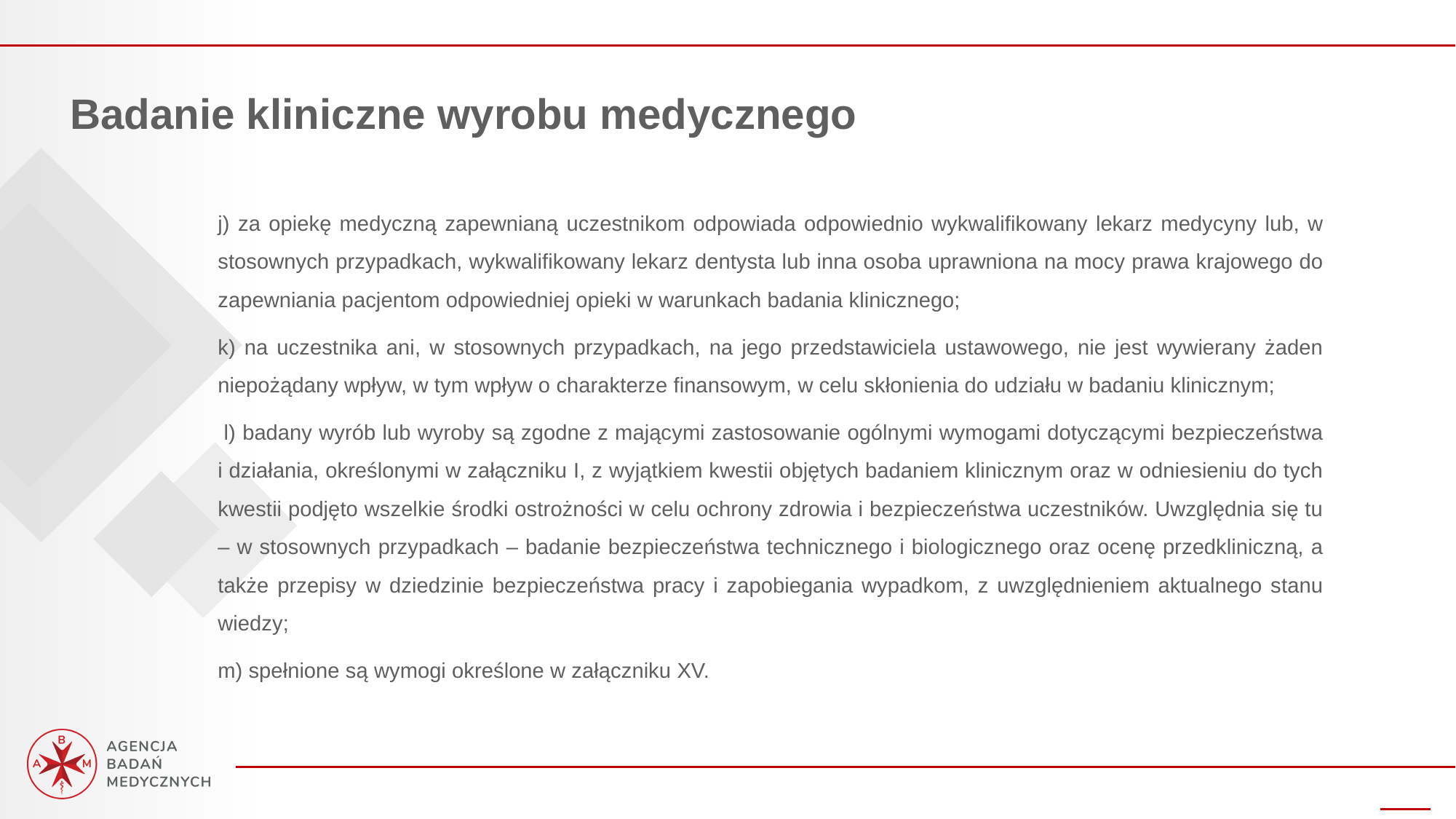

Badanie kliniczne wyrobu medycznego

j) za opiekę medyczną zapewnianą uczestnikom odpowiada odpowiednio wykwalifikowany lekarz medycyny lub, w stosownych przypadkach, wykwalifikowany lekarz dentysta lub inna osoba uprawniona na mocy prawa krajowego do zapewniania pacjentom odpowiedniej opieki w warunkach badania klinicznego;
k) na uczestnika ani, w stosownych przypadkach, na jego przedstawiciela ustawowego, nie jest wywierany żaden niepożądany wpływ, w tym wpływ o charakterze finansowym, w celu skłonienia do udziału w badaniu klinicznym;
 l) badany wyrób lub wyroby są zgodne z mającymi zastosowanie ogólnymi wymogami dotyczącymi bezpieczeństwa i działania, określonymi w załączniku I, z wyjątkiem kwestii objętych badaniem klinicznym oraz w odniesieniu do tych kwestii podjęto wszelkie środki ostrożności w celu ochrony zdrowia i bezpieczeństwa uczestników. Uwzględnia się tu – w stosownych przypadkach – badanie bezpieczeństwa technicznego i biologicznego oraz ocenę przedkliniczną, a także przepisy w dziedzinie bezpieczeństwa pracy i zapobiegania wypadkom, z uwzględnieniem aktualnego stanu wiedzy;
m) spełnione są wymogi określone w załączniku XV.